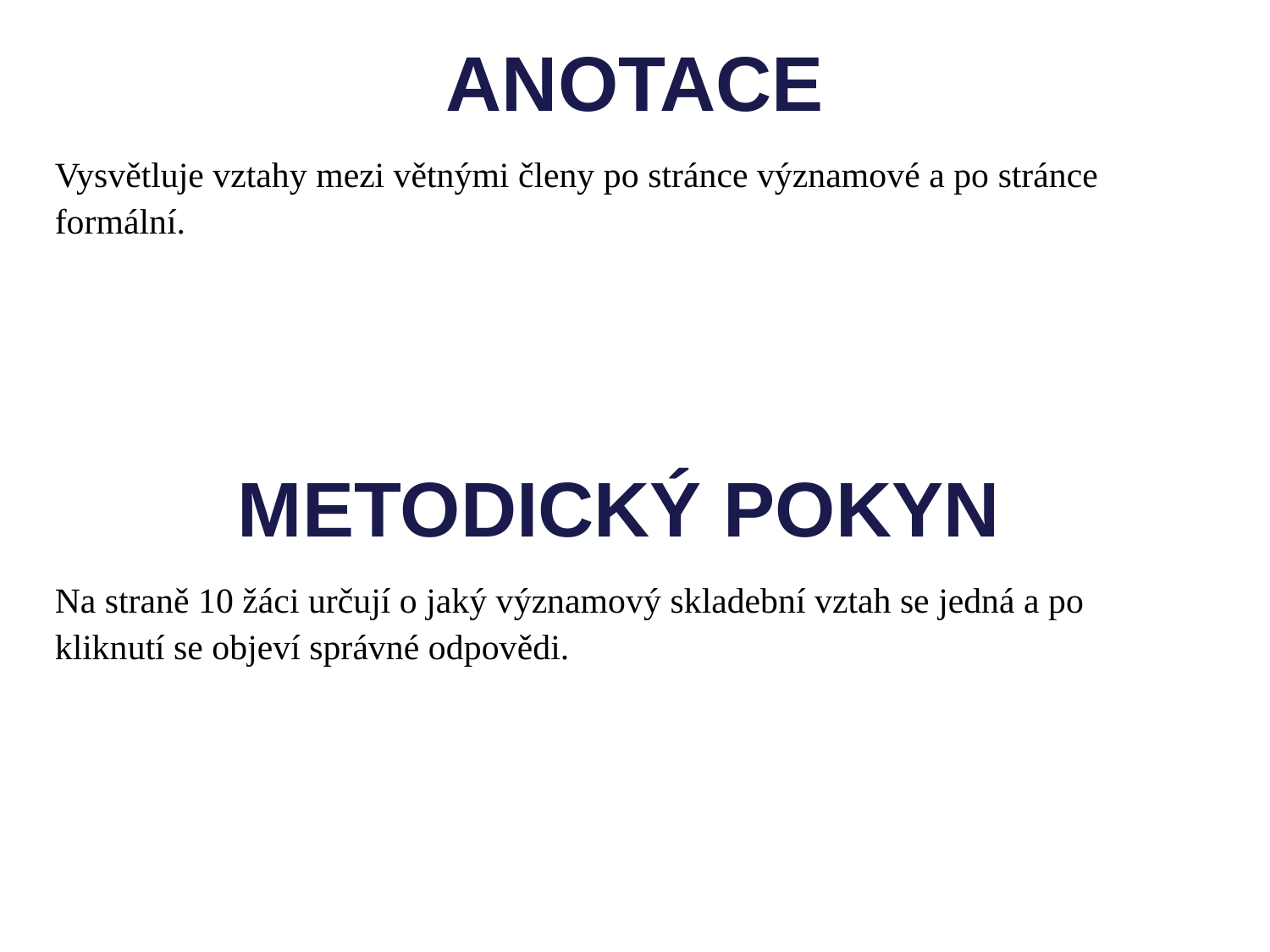

ANOTACE
Vysvětluje vztahy mezi větnými členy po stránce významové a po stránce formální.
METODICKÝ POKYN
Na straně 10 žáci určují o jaký významový skladební vztah se jedná a po kliknutí se objeví správné odpovědi.